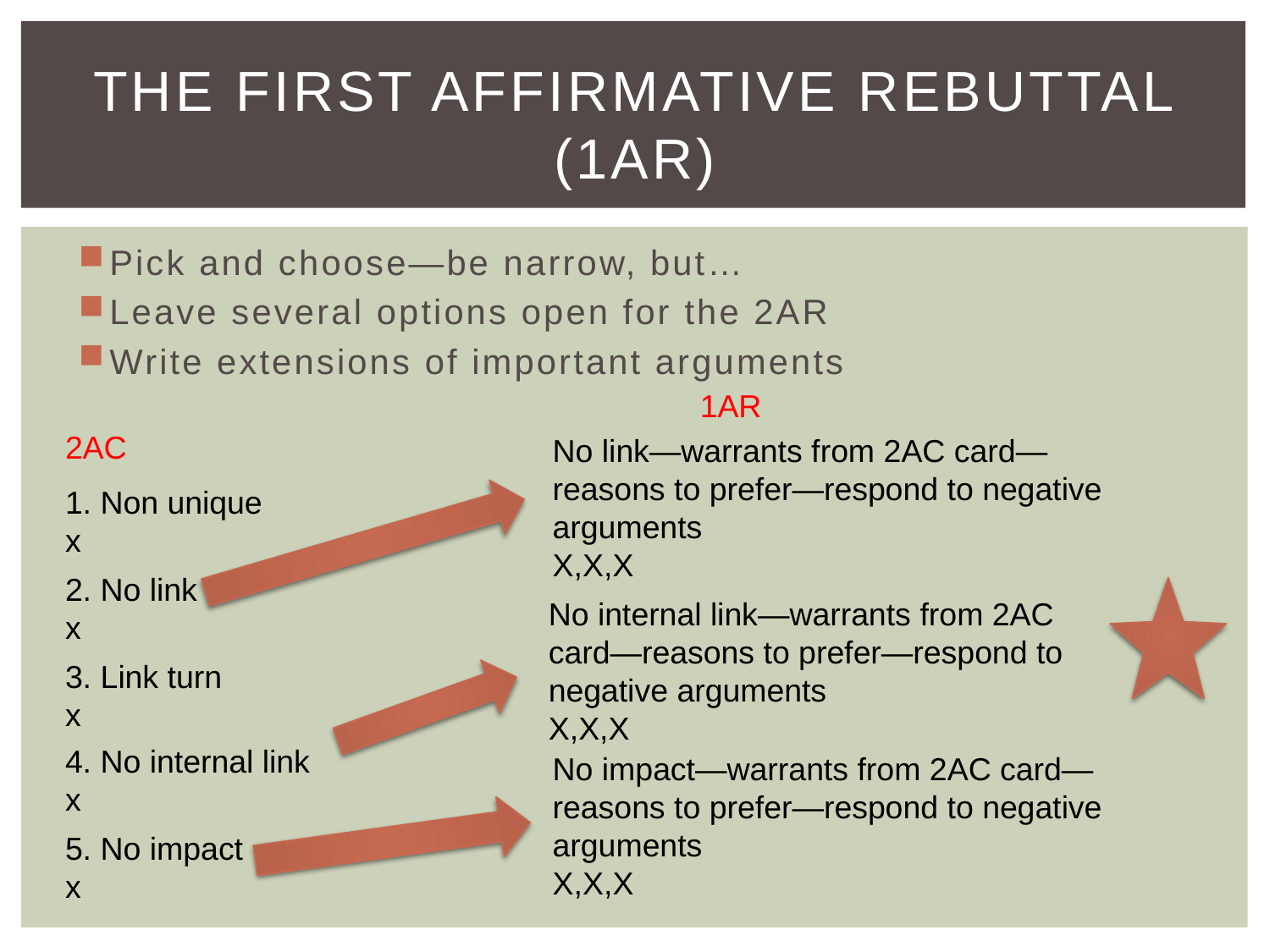

# The first affirmative rebuttal (1ar)
Pick and choose—be narrow, but…
Leave several options open for the 2AR
Write extensions of important arguments
1AR
2AC
No link—warrants from 2AC card—reasons to prefer—respond to negative arguments
X,X,X

1. Non unique
x

2. No link
x

No internal link—warrants from 2AC card—reasons to prefer—respond to negative arguments
X,X,X

3. Link turn
x

4. No internal link
x
No impact—warrants from 2AC card—reasons to prefer—respond to negative arguments
X,X,X

5. No impact
x